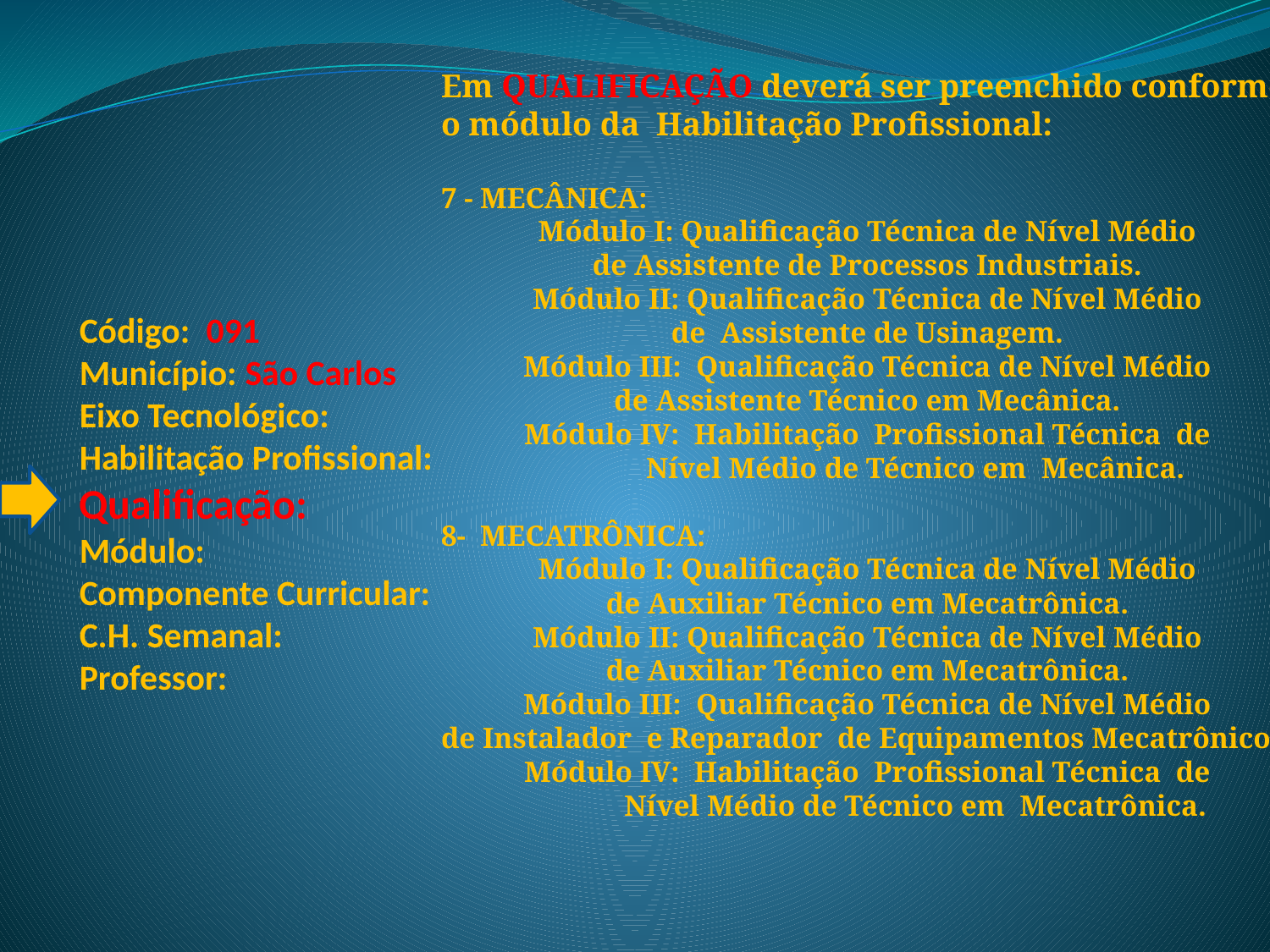

Em QUALIFICAÇÃO deverá ser preenchido conforme
o módulo da  Habilitação Profissional:

7 - MECÂNICA:
Módulo I: Qualificação Técnica de Nível Médio
de Assistente de Processos Industriais.
Módulo II: Qualificação Técnica de Nível Médio
de  Assistente de Usinagem.
Módulo III:  Qualificação Técnica de Nível Médio
de Assistente Técnico em Mecânica.
Módulo IV:  Habilitação  Profissional Técnica  de
             Nível Médio de Técnico em  Mecânica.

8-  MECATRÔNICA:
Módulo I: Qualificação Técnica de Nível Médio
de Auxiliar Técnico em Mecatrônica.
Módulo II: Qualificação Técnica de Nível Médio
de Auxiliar Técnico em Mecatrônica.
Módulo III:  Qualificação Técnica de Nível Médio
de Instalador  e Reparador  de Equipamentos Mecatrônicos.
Módulo IV:  Habilitação  Profissional Técnica  de
             Nível Médio de Técnico em  Mecatrônica.

# Código:  091 Município: São Carlos Eixo Tecnológico: Habilitação Profissional: Qualificação: Módulo: Componente Curricular: C.H. Semanal: Professor: